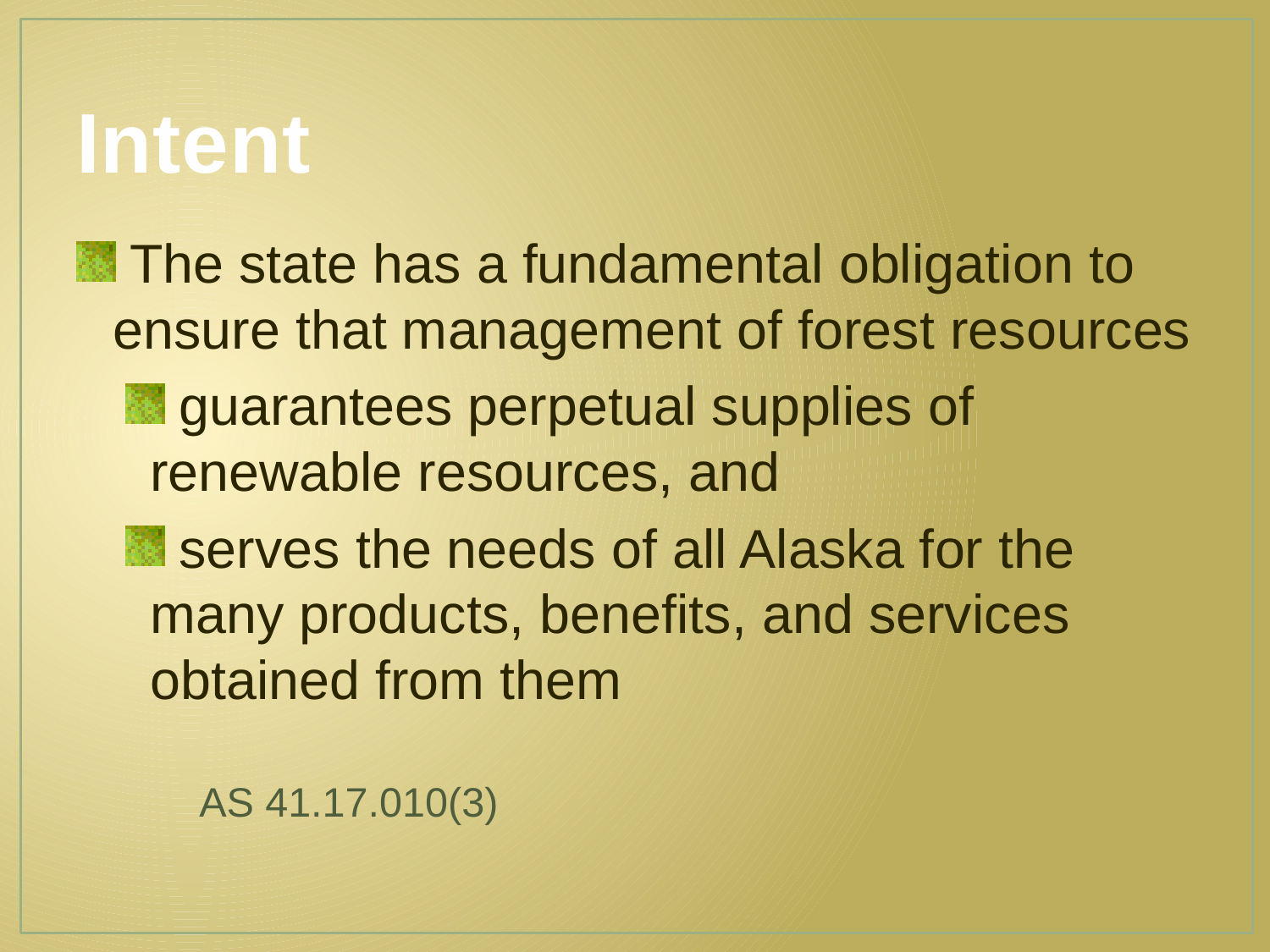

# Intent
 The state has a fundamental obligation to ensure that management of forest resources
 guarantees perpetual supplies of renewable resources, and
 serves the needs of all Alaska for the many products, benefits, and services obtained from them

						AS 41.17.010(3)